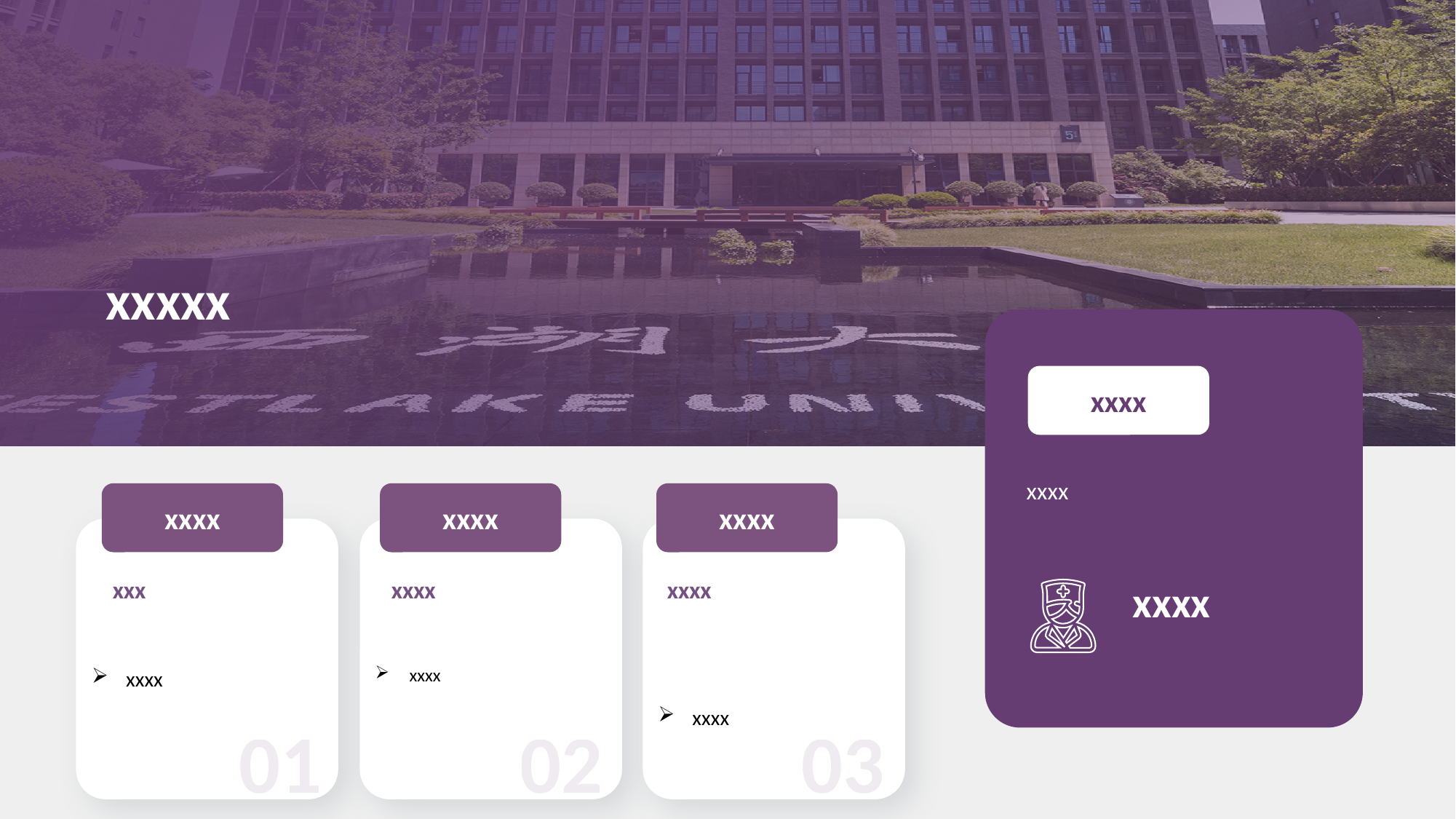

xxxxx

xxxx
xxxx
xxxx
xxxx

xxx
xxxx
xxxx

xxxx
xxxx
xxxx

xxxx
xxxx

01
02
03